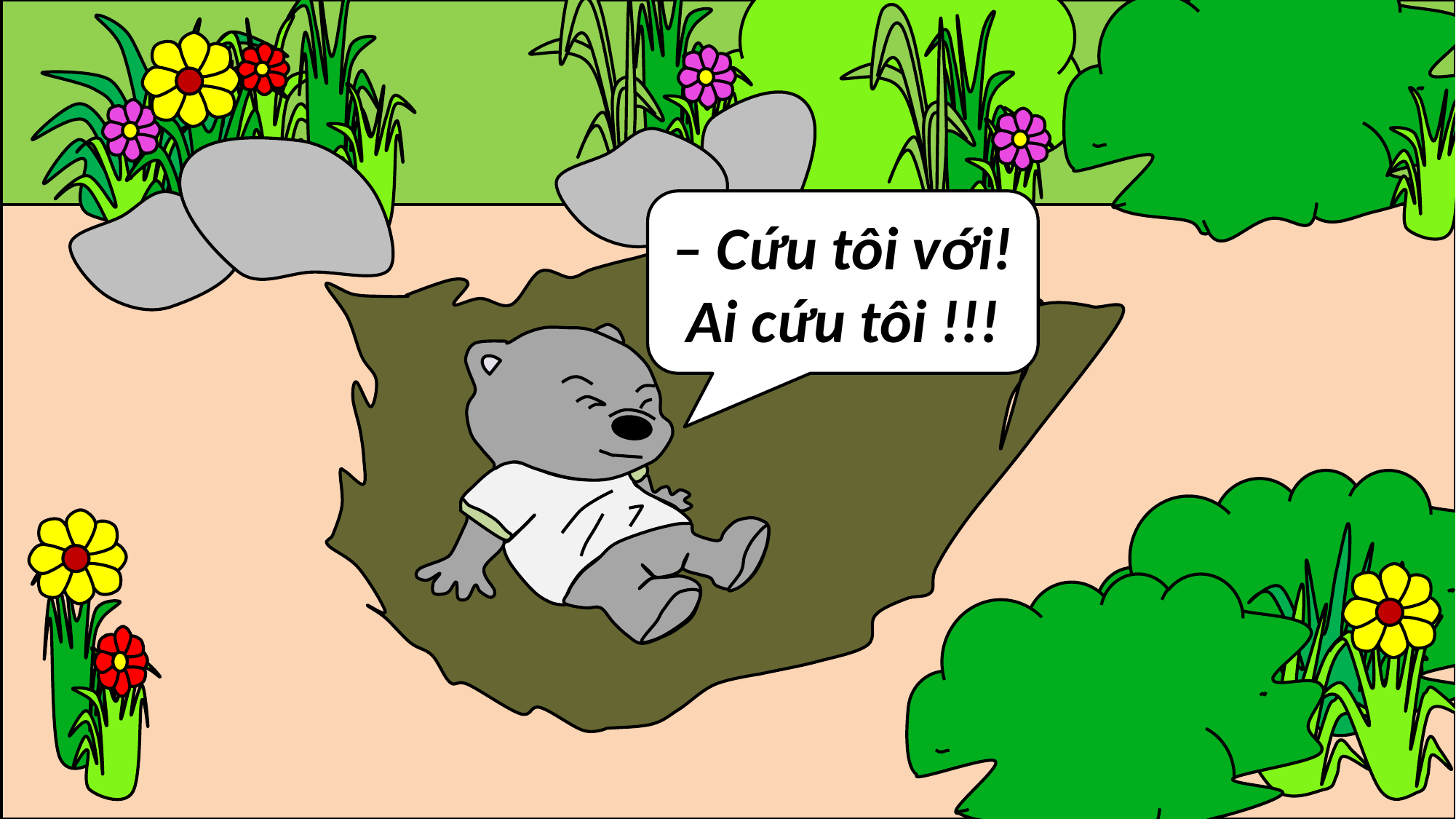

– Cứu tôi với! Ai cứu tôi !!!